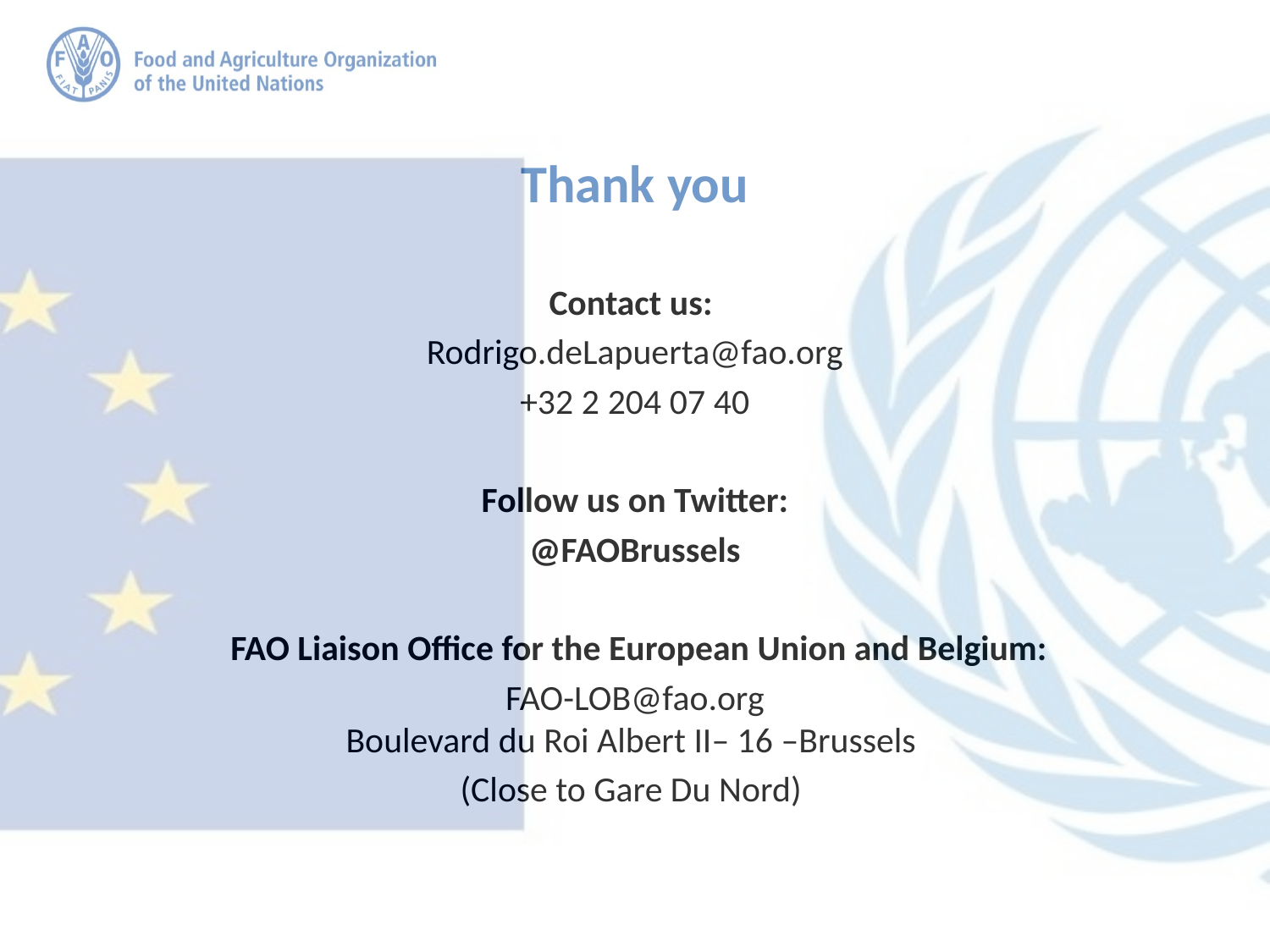

# Thank you
Contact us:
Rodrigo.deLapuerta@fao.org
+32 2 204 07 40

Follow us on Twitter:
@FAOBrussels

 FAO Liaison Office for the European Union and Belgium:
FAO-LOB@fao.org
Boulevard du Roi Albert II– 16 –Brussels
(Close to Gare Du Nord)